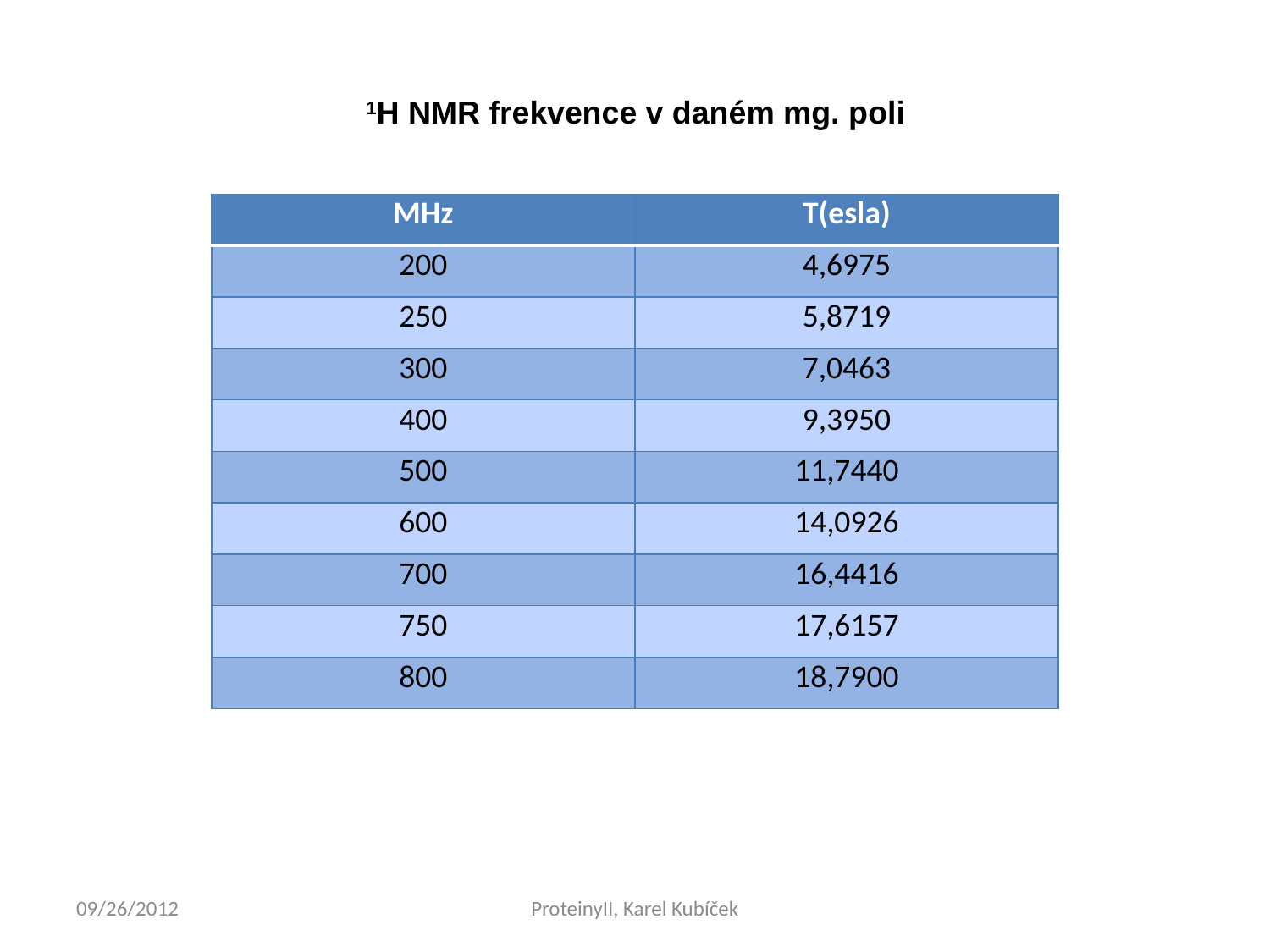

1H NMR frekvence v daném mg. poli
| MHz | T(esla) |
| --- | --- |
| 200 | 4,6975 |
| 250 | 5,8719 |
| 300 | 7,0463 |
| 400 | 9,3950 |
| 500 | 11,7440 |
| 600 | 14,0926 |
| 700 | 16,4416 |
| 750 | 17,6157 |
| 800 | 18,7900 |
09/26/2012
ProteinyII, Karel Kubíček